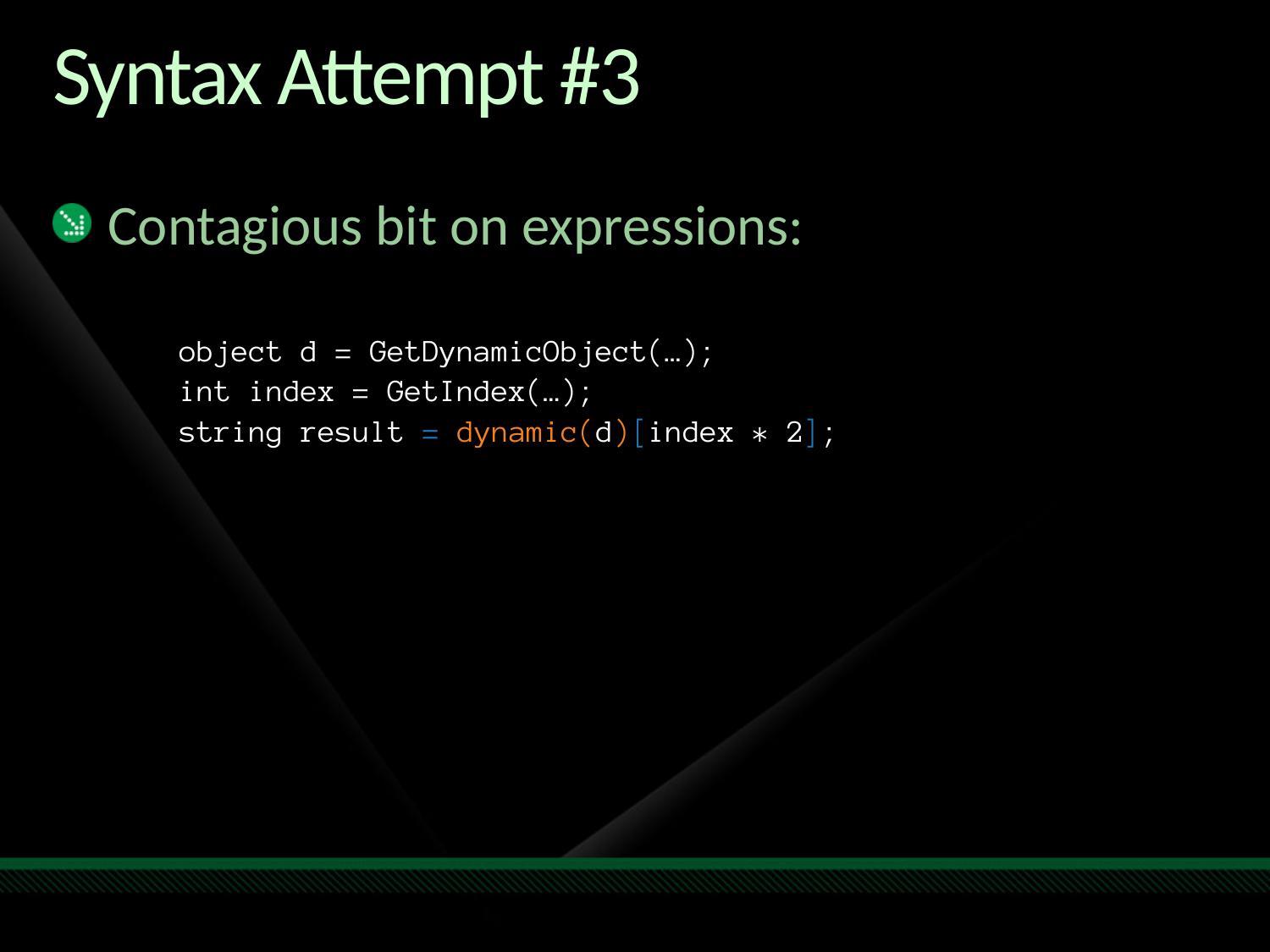

# Syntax Attempt #3
Contagious bit on expressions:

object d = GetDynamicObject(…);
int index = GetIndex(…);
string result = dynamic(d)[index * 2];